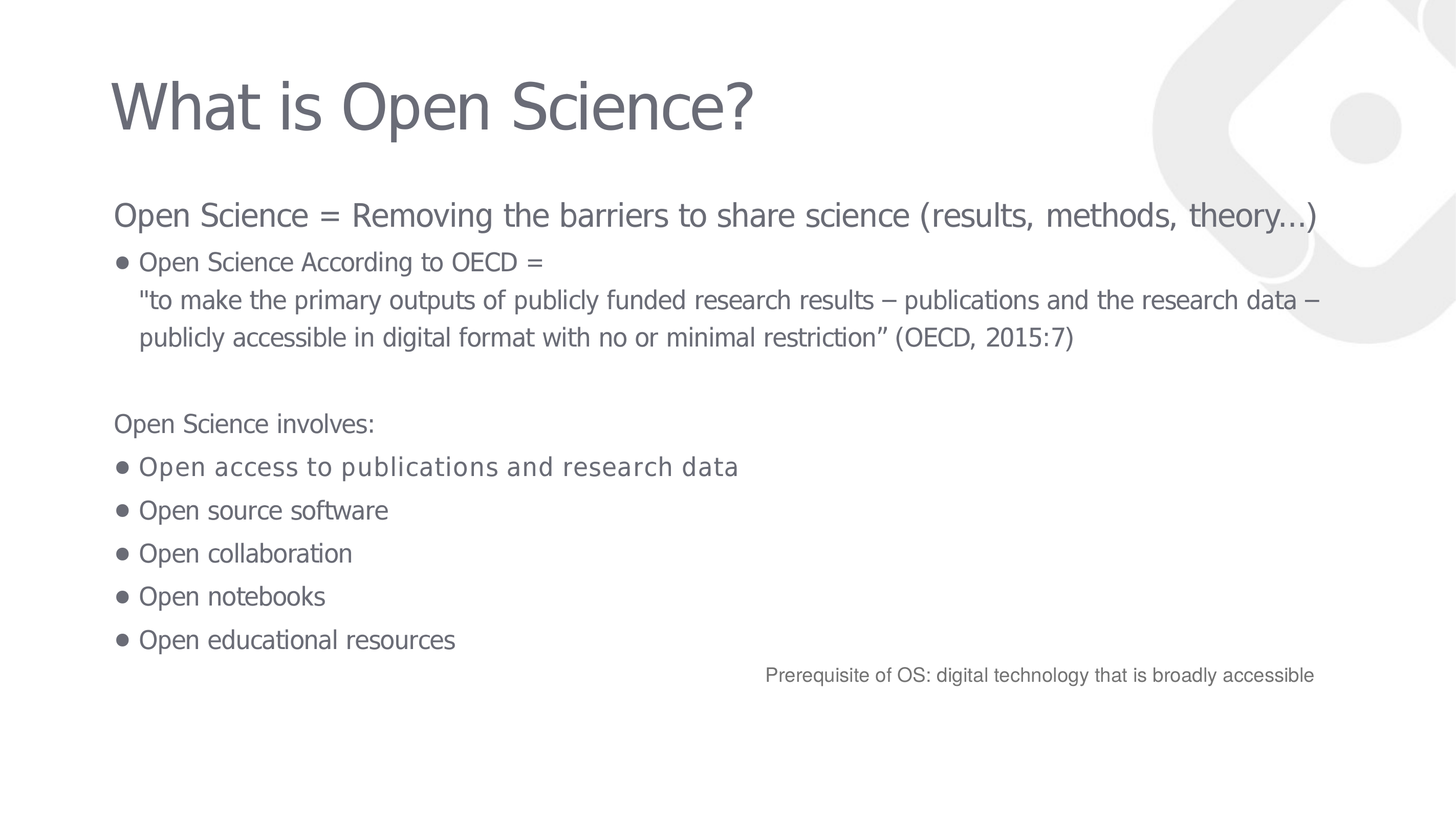

# What is Open Science?
Open Science = Removing the barriers to share science (results, methods, theory...)
Open Science According to OECD =
"to make the primary outputs of publicly funded research results – publications and the research data – publicly accessible in digital format with no or minimal restriction” (OECD, 2015:7)

Open Science involves:
Open access to publications and research data
Open source software
Open collaboration
Open notebooks
Open educational resources

Prerequisite of OS: digital technology that is broadly accessible